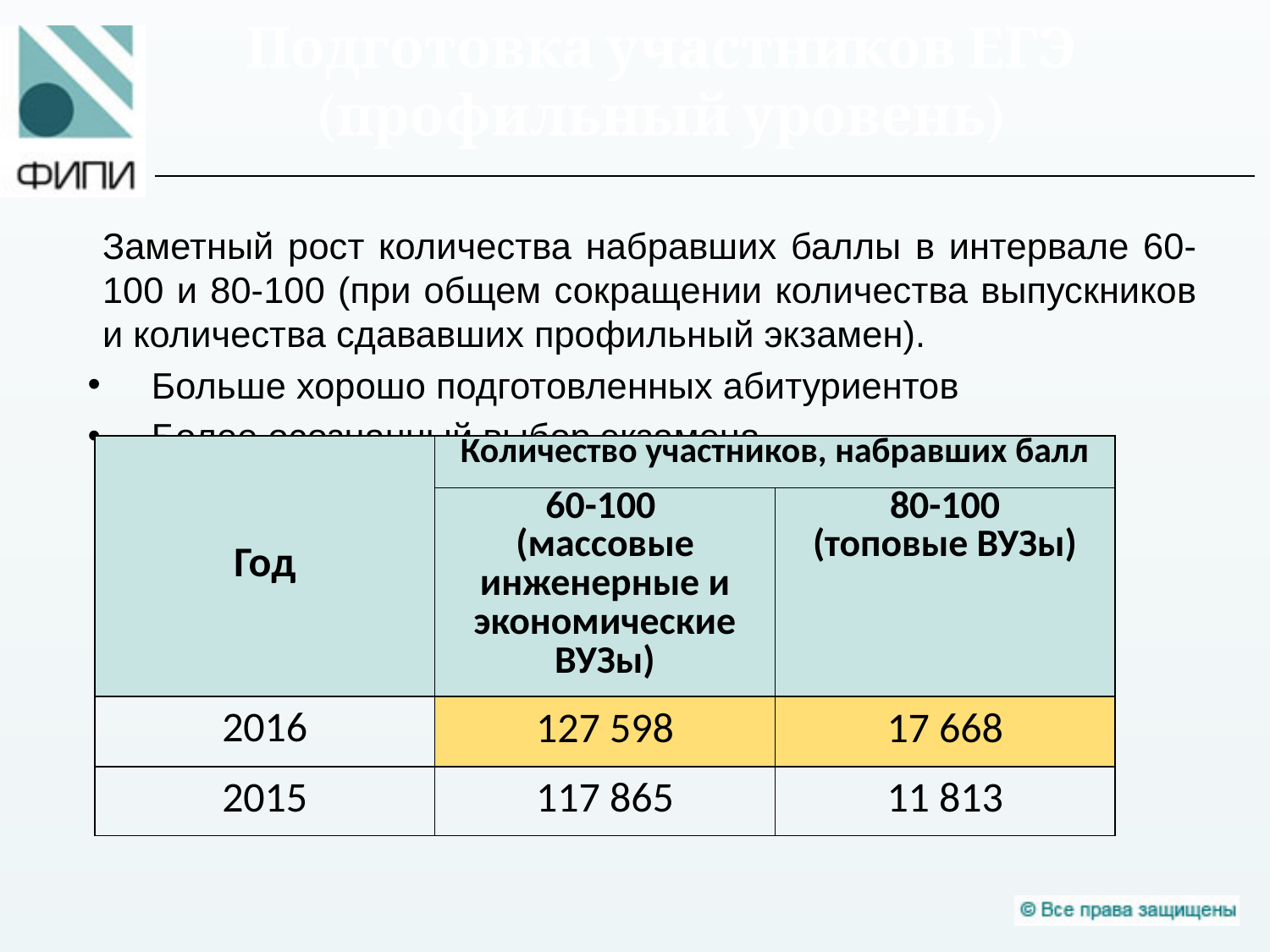

Подготовка участников ЕГЭ (профильный уровень)
Заметный рост количества набравших баллы в интервале 60-100 и 80-100 (при общем сокращении количества выпускников и количества сдававших профильный экзамен).
Больше хорошо подготовленных абитуриентов
Более осознанный выбор экзамена

| Год | Количество участников, набравших балл |  |
| --- | --- | --- |
|  | 60-100 (массовые инженерные и экономические ВУЗы) | 80-100 (топовые ВУЗы) |
| 2016 | 127 598 | 17 668 |
| 2015 | 117 865 | 11 813 |